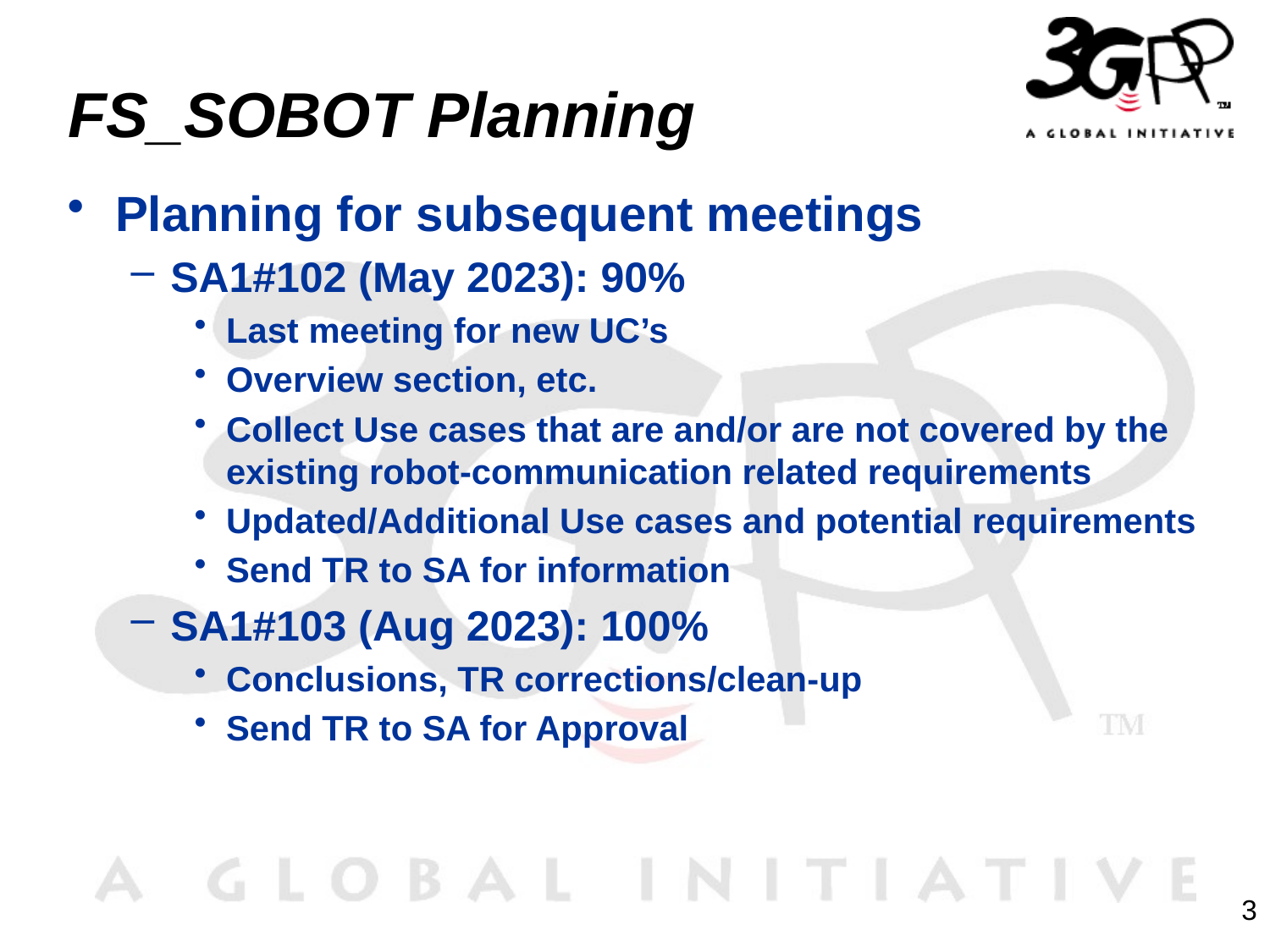

# FS_SOBOT Planning
Planning for subsequent meetings
SA1#102 (May 2023): 90%
Last meeting for new UC’s
Overview section, etc.
Collect Use cases that are and/or are not covered by the existing robot-communication related requirements
Updated/Additional Use cases and potential requirements
Send TR to SA for information
SA1#103 (Aug 2023): 100%
Conclusions, TR corrections/clean-up
Send TR to SA for Approval

3